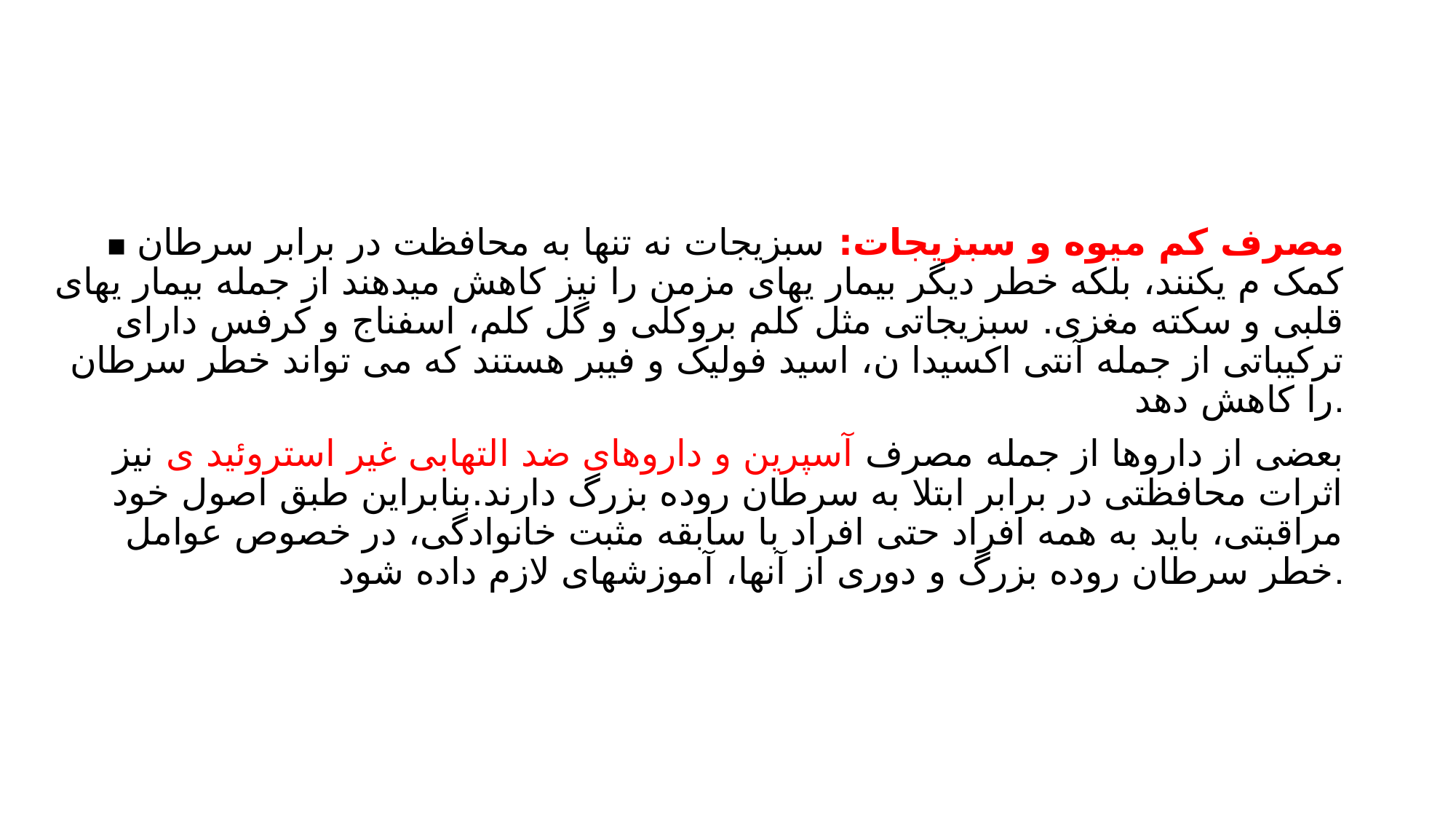

▪ مصرف کم میوه و سبزیجات: سبزیجات نه تنها به محافظت در برابر سرطان کمک م یکنند، بلکه خطر دیگر بیمار یهای مزمن را نیز کاهش میدهند از جمله بیمار یهای قلبی و سکته مغزی. سبزیجاتی مثل کلم بروکلی و گل کلم، اسفناج و کرفس دارای ترکیباتی از جمله آنتی اکسیدا ن، اسید فولیک و فیبر هستند که می تواند خطر سرطان را کاهش دهد.
بعضی از داروها از جمله مصرف آسپرین و داروهای ضد التهابی غیر استروئید ی نیز اثرات محافظتی در برابر ابتلا به سرطان روده بزرگ دارند.بنابراین طبق اصول خود مراقبتی، باید به همه افراد حتی افراد با سابقه مثبت خانوادگی، در خصوص عوامل خطر سرطان روده بزرگ و دوری از آنها، آموزشهای لازم داده شود.